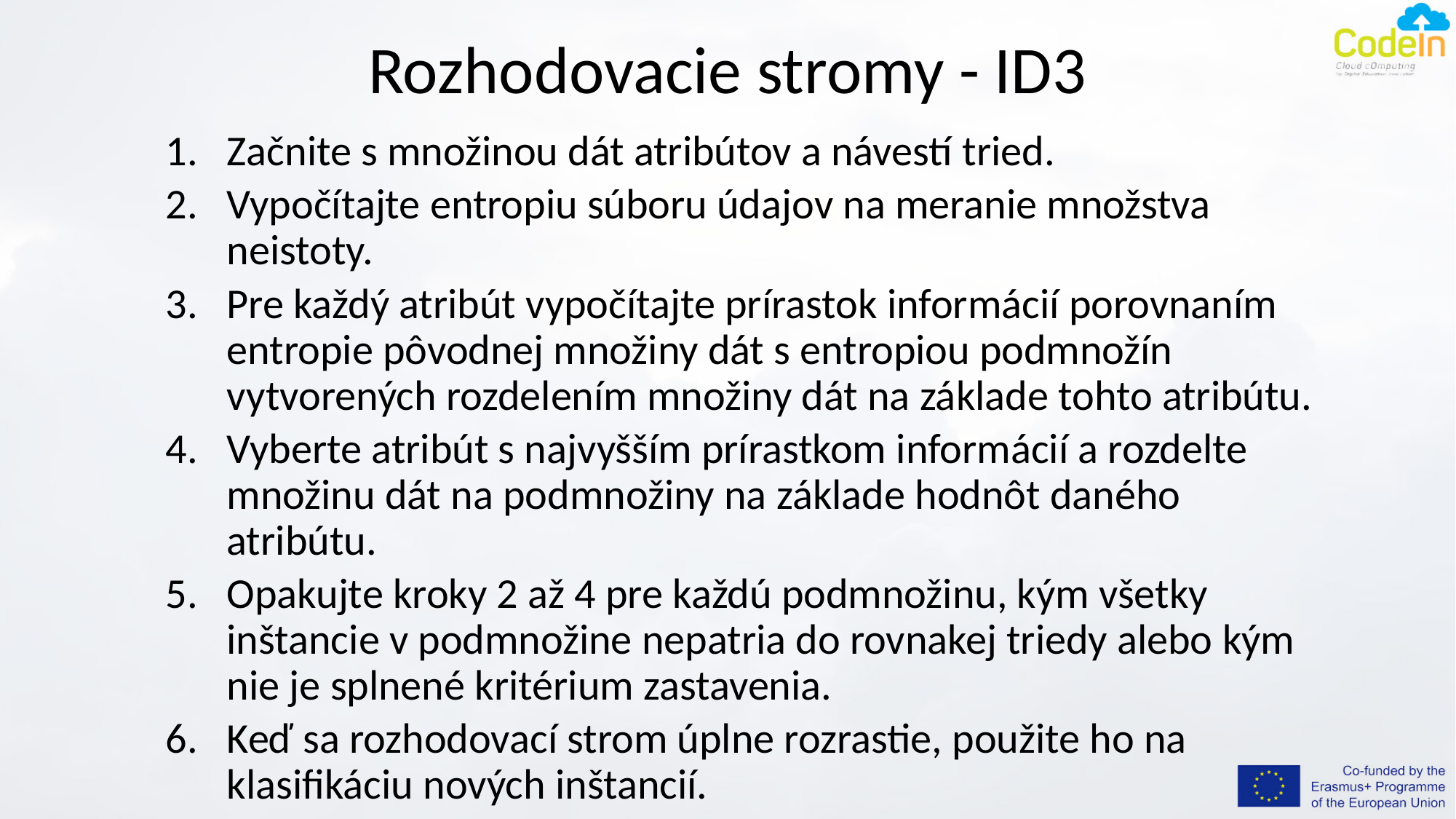

# Rozhodovacie stromy - ID3
Začnite s množinou dát atribútov a návestí tried.
Vypočítajte entropiu súboru údajov na meranie množstva neistoty.
Pre každý atribút vypočítajte prírastok informácií porovnaním entropie pôvodnej množiny dát s entropiou podmnožín vytvorených rozdelením množiny dát na základe tohto atribútu.
Vyberte atribút s najvyšším prírastkom informácií a rozdelte množinu dát na podmnožiny na základe hodnôt daného atribútu.
Opakujte kroky 2 až 4 pre každú podmnožinu, kým všetky inštancie v podmnožine nepatria do rovnakej triedy alebo kým nie je splnené kritérium zastavenia.
Keď sa rozhodovací strom úplne rozrastie, použite ho na klasifikáciu nových inštancií.